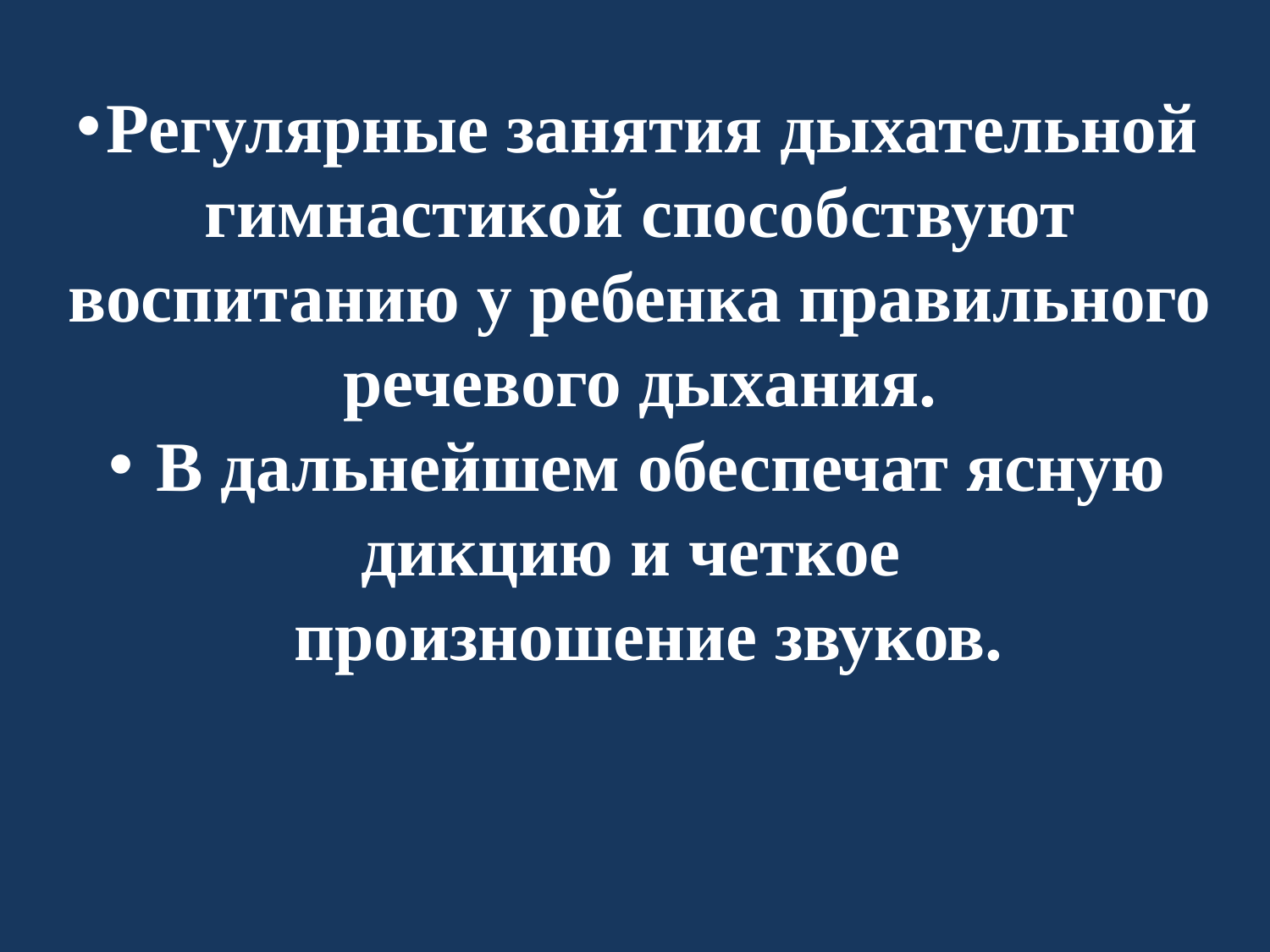

Регулярные занятия дыхательной гимнастикой способствуют воспитанию у ребенка правильного речевого дыхания.
 В дальнейшем обеспечат ясную дикцию и четкое
 произношение звуков.